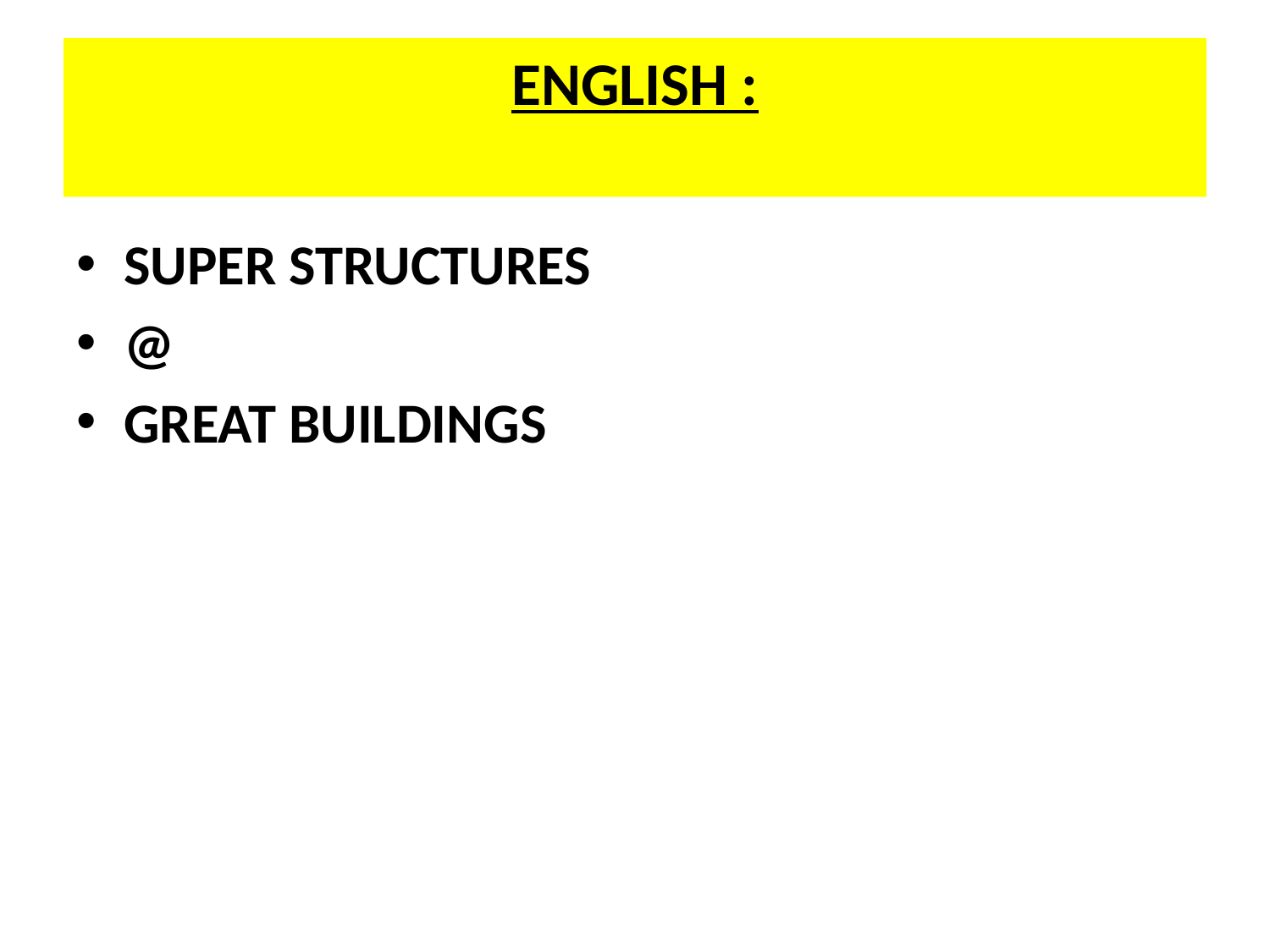

# ENGLISH :
SUPER STRUCTURES
@
GREAT BUILDINGS